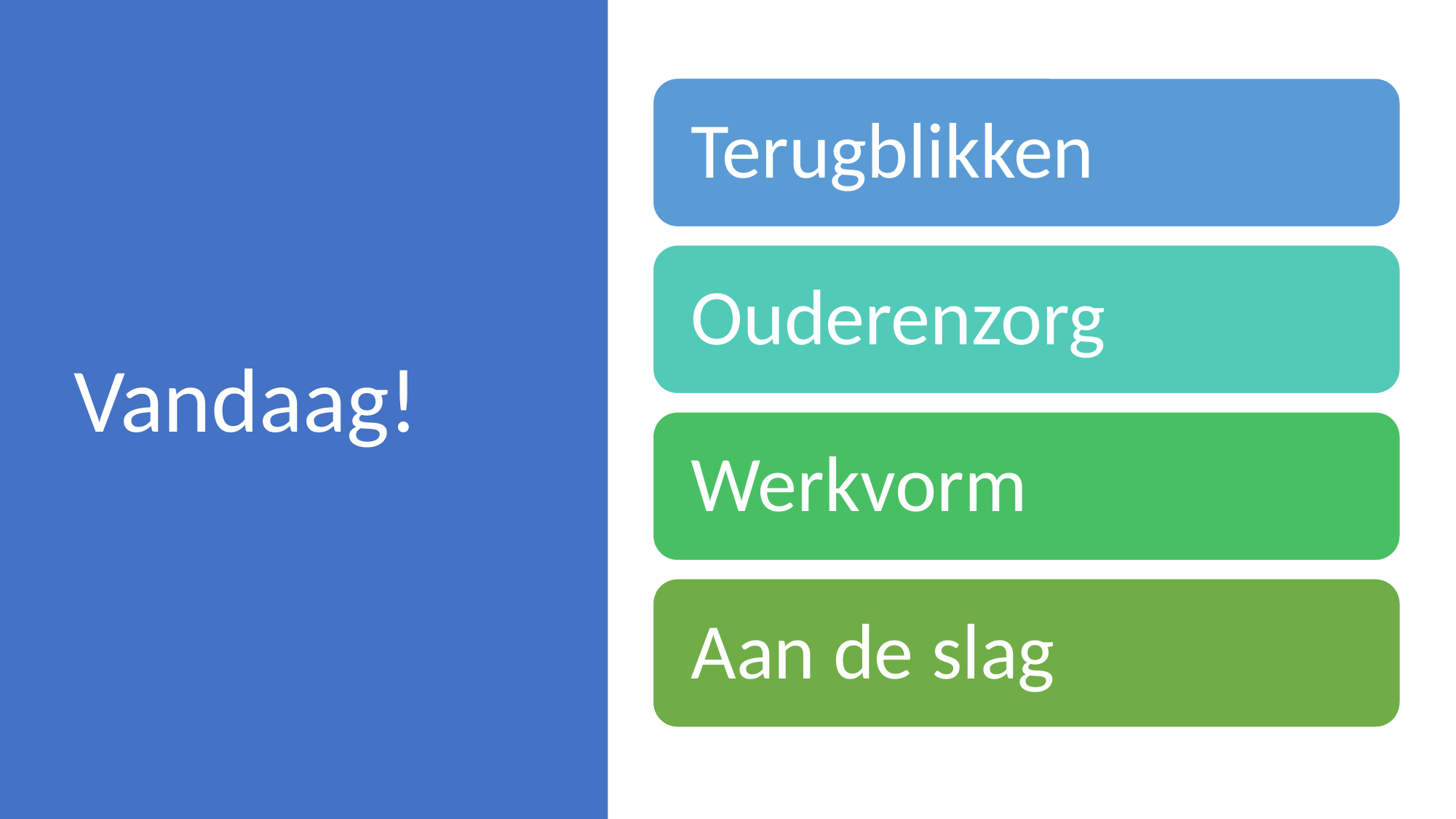

# Vandaag!
Terugblikken
Ouderenzorg
Werkvorm
Aan de slag